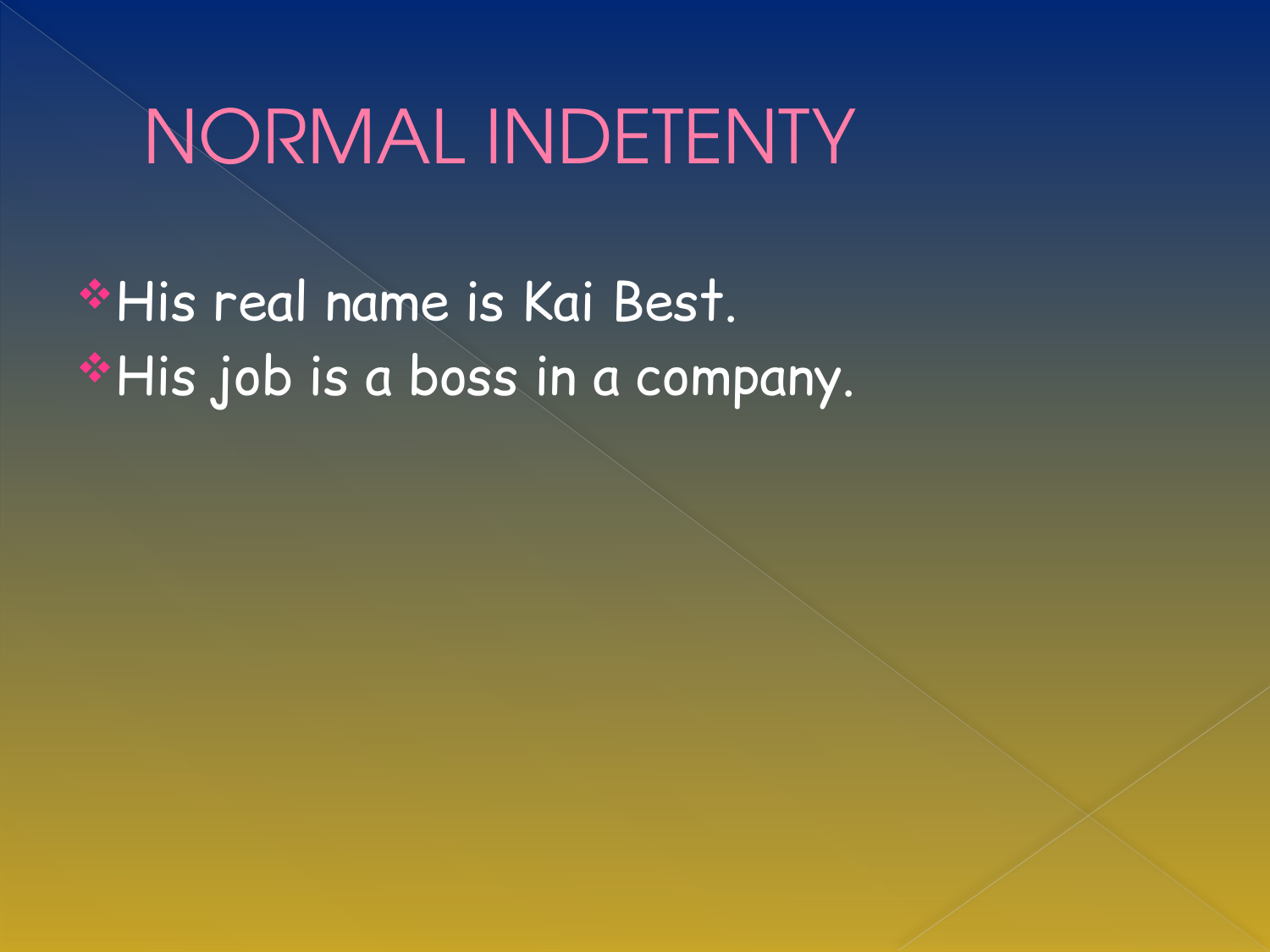

# NORMAL INDETENTY
His real name is Kai Best.
His job is a boss in a company.